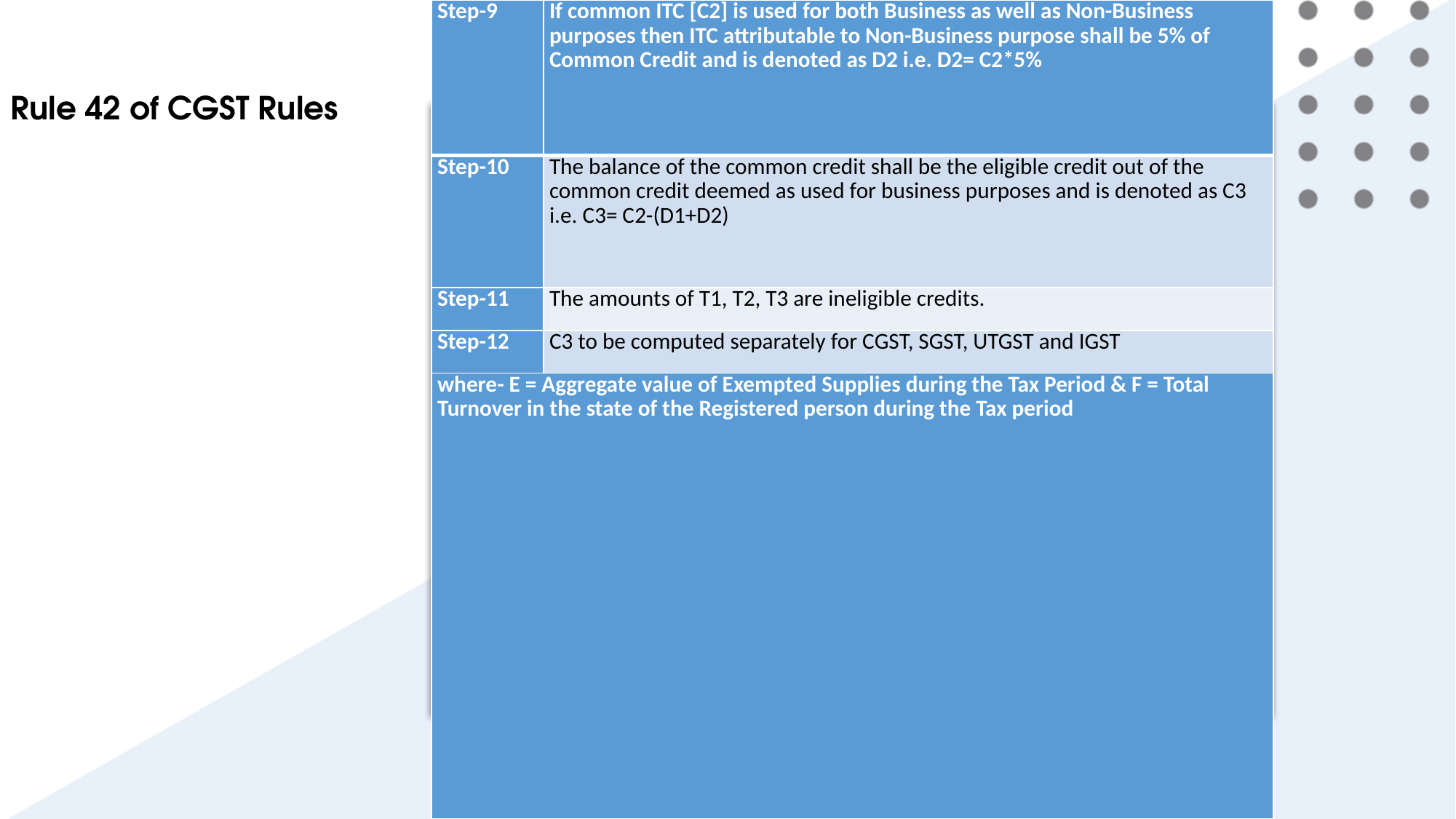

| Step-9 | If common ITC [C2] is used for both Business as well as Non-Business purposes then ITC attributable to Non-Business purpose shall be 5% of Common Credit and is denoted as D2 i.e. D2= C2\*5% |
| --- | --- |
| Step-10 | The balance of the common credit shall be the eligible credit out of the common credit deemed as used for business purposes and is denoted as C3 i.e. C3= C2-(D1+D2) |
| Step-11 | The amounts of T1, T2, T3 are ineligible credits. |
| Step-12 | C3 to be computed separately for CGST, SGST, UTGST and IGST |
| where- E = Aggregate value of Exempted Supplies during the Tax Period & F = Total Turnover in the state of the Registered person during the Tax period |  |
Rule 42 of CGST Rules

By CA Atul Gupta